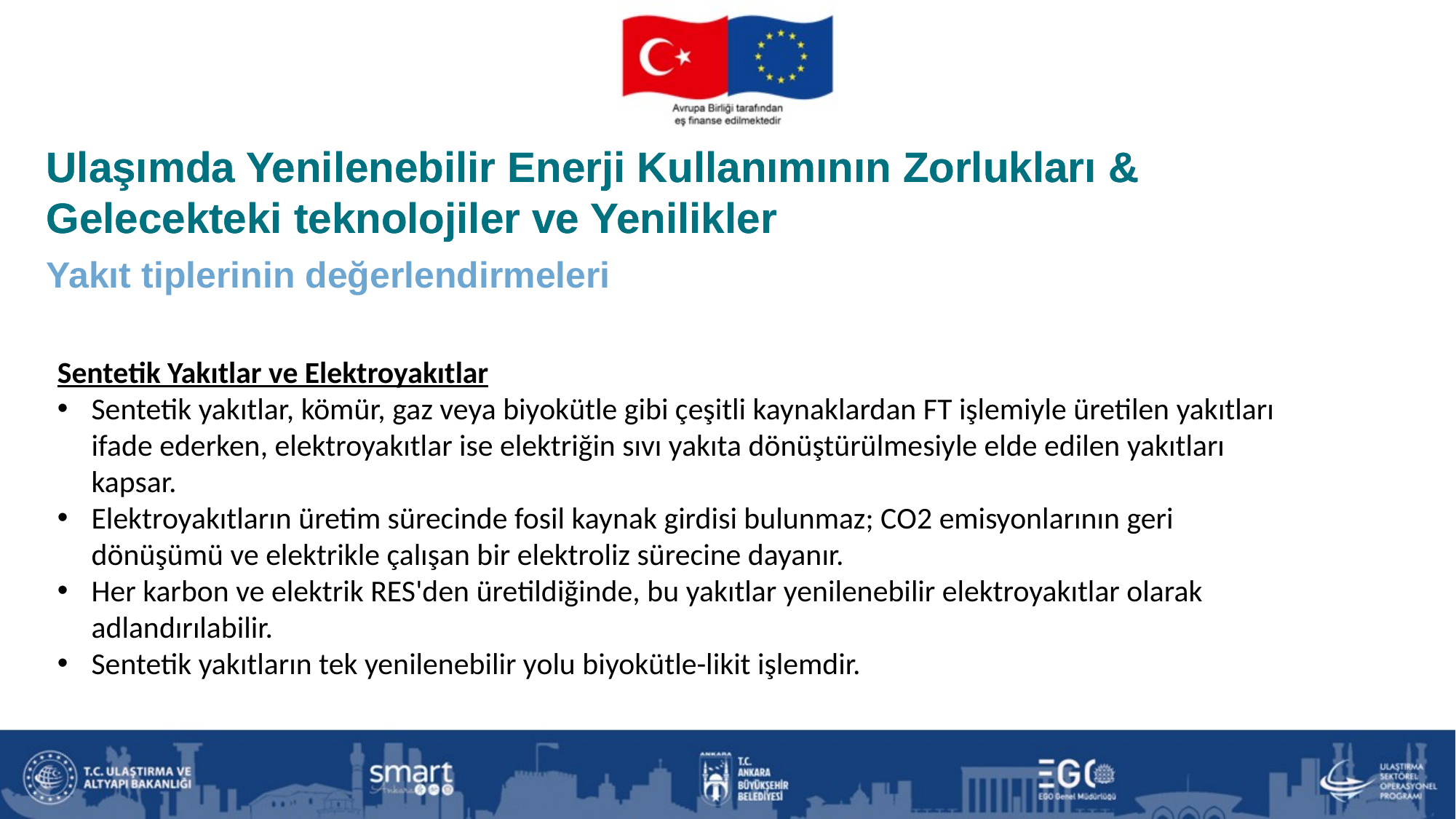

Ulaşımda Yenilenebilir Enerji Kullanımının Zorlukları & Gelecekteki teknolojiler ve Yenilikler
Yakıt tiplerinin değerlendirmeleri

Ulaşımda Yenilenebilir Enerji Kullanımının Zorlukları & Gelecekteki teknolojiler ve Yenilikler

Sentetik Yakıtlar ve Elektroyakıtlar
Sentetik yakıtlar, kömür, gaz veya biyokütle gibi çeşitli kaynaklardan FT işlemiyle üretilen yakıtları ifade ederken, elektroyakıtlar ise elektriğin sıvı yakıta dönüştürülmesiyle elde edilen yakıtları kapsar.
Elektroyakıtların üretim sürecinde fosil kaynak girdisi bulunmaz; CO2 emisyonlarının geri dönüşümü ve elektrikle çalışan bir elektroliz sürecine dayanır.
Her karbon ve elektrik RES'den üretildiğinde, bu yakıtlar yenilenebilir elektroyakıtlar olarak adlandırılabilir.
Sentetik yakıtların tek yenilenebilir yolu biyokütle-likit işlemdir.